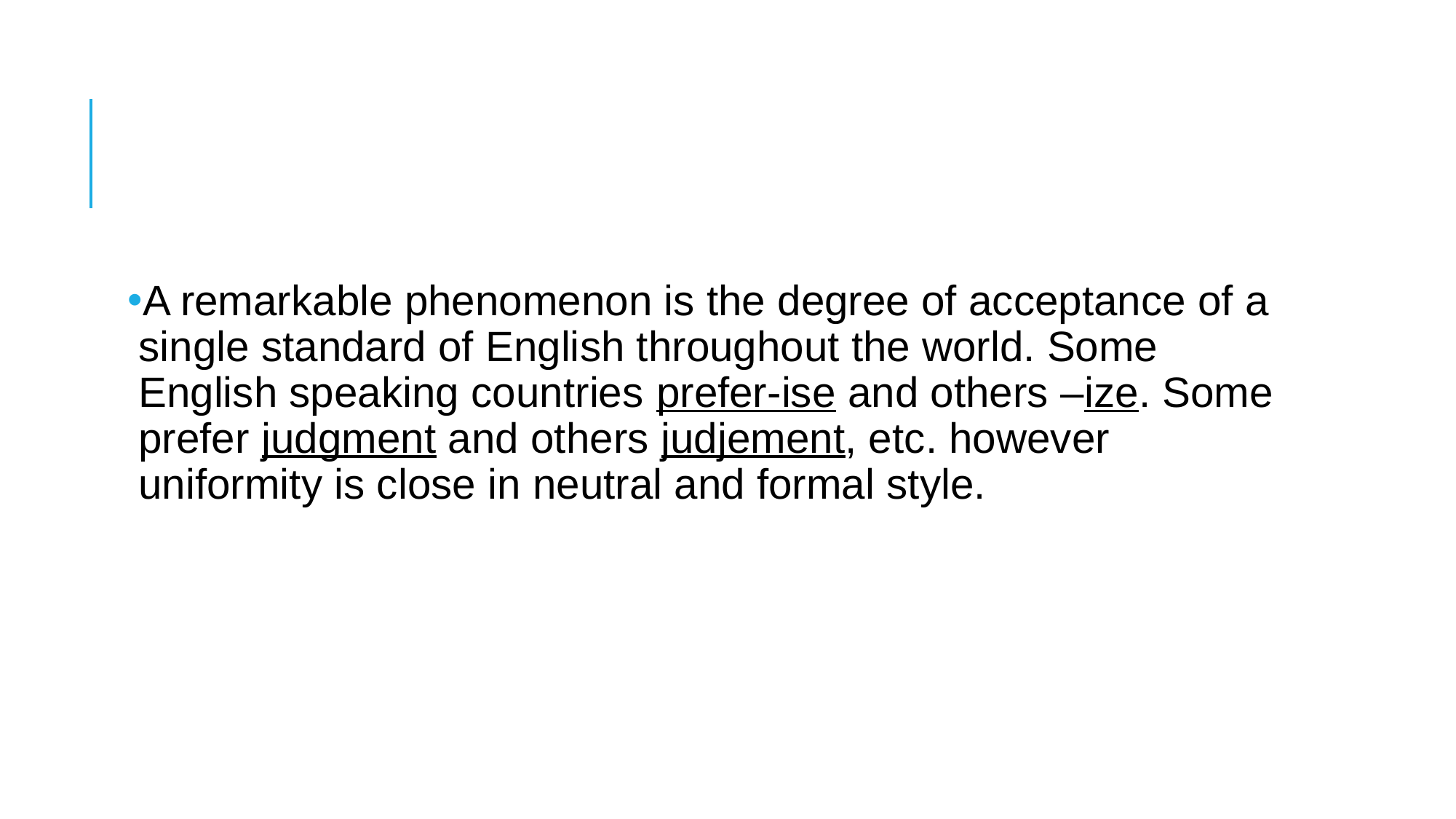

#
A remarkable phenomenon is the degree of acceptance of a single standard of English throughout the world. Some English speaking countries prefer-ise and others –ize. Some prefer judgment and others judjement, etc. however uniformity is close in neutral and formal style.